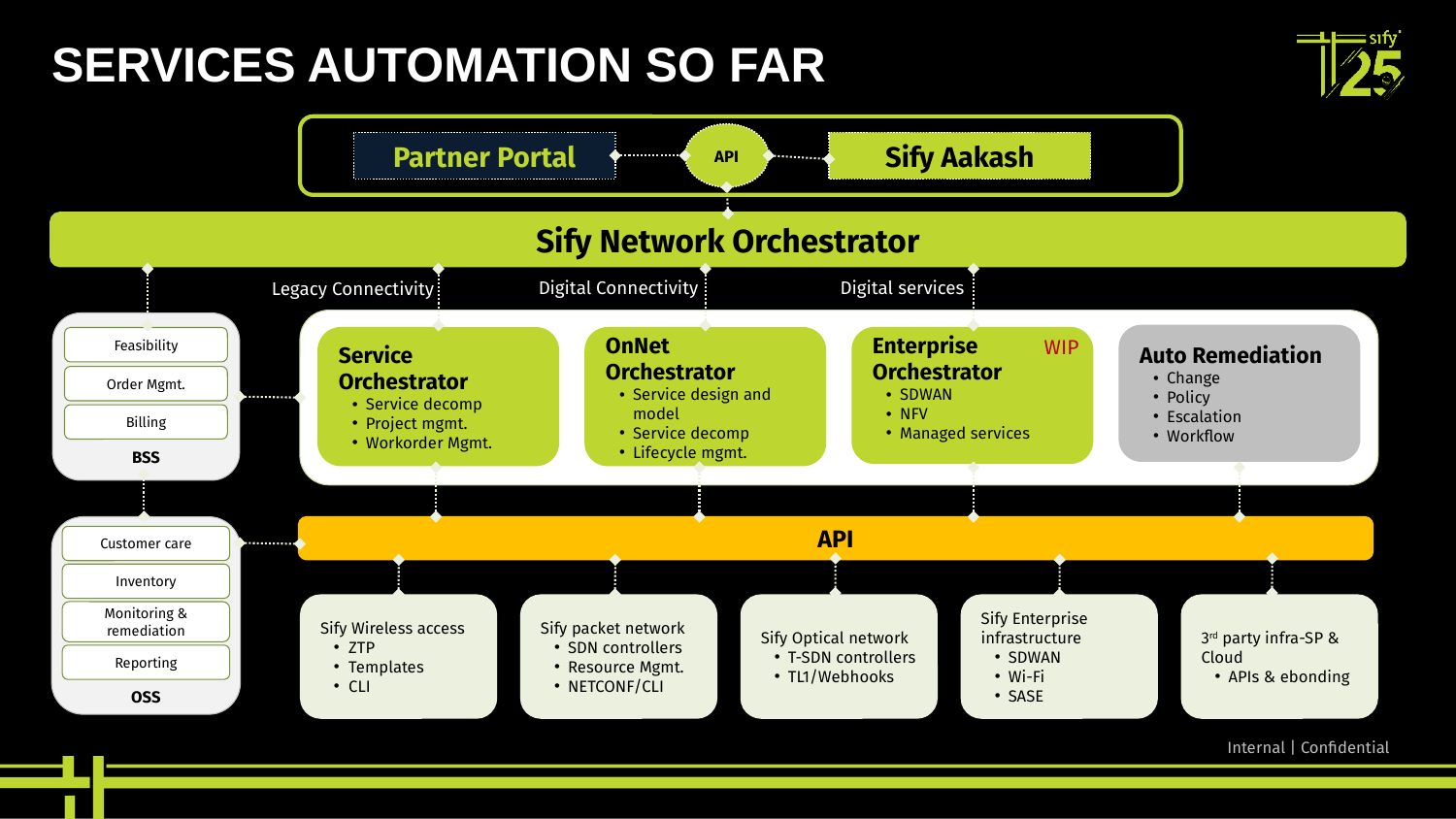

# Services Automation so far

API
Partner Portal
Sify Aakash
Sify Network Orchestrator
Digital Connectivity
Digital services
Legacy Connectivity

Auto Remediation
Change
Policy
Escalation
Workflow
Enterprise Orchestrator
SDWAN
NFV
Managed services

Service Orchestrator
Service decomp
Project mgmt.
Workorder Mgmt.
OnNet Orchestrator
Service design and model
Service decomp
Lifecycle mgmt.
WIP
Feasibility
Order Mgmt.
Billing
BSS

API
Customer care
Inventory
Sify Wireless access
ZTP
Templates
CLI
Sify packet network
SDN controllers
Resource Mgmt.
NETCONF/CLI
Sify Optical network
T-SDN controllers
TL1/Webhooks
Sify Enterprise infrastructure
SDWAN
Wi-Fi
SASE
3rd party infra-SP & Cloud
APIs & ebonding
Monitoring & remediation
Reporting
OSS